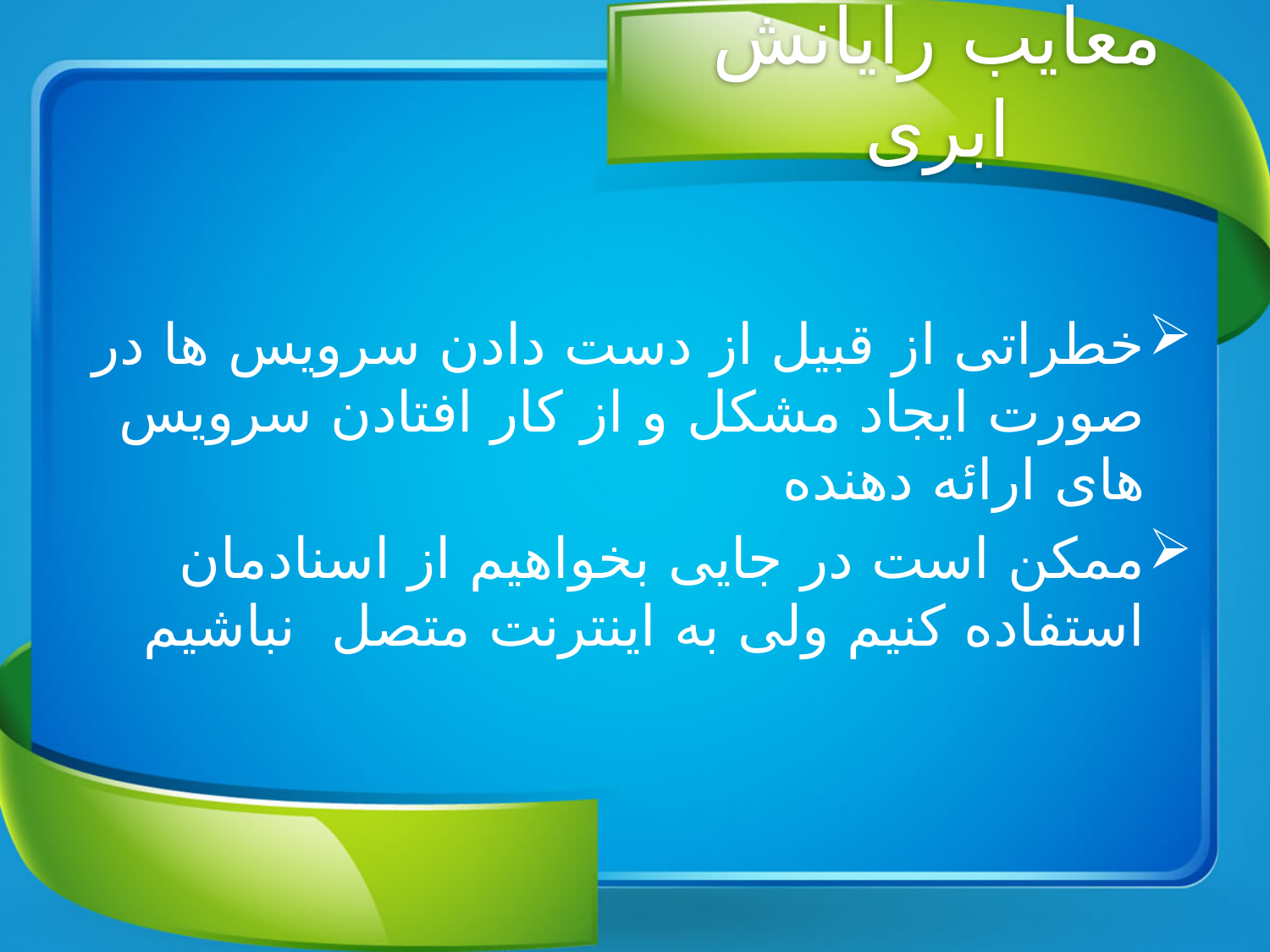

# معایب رایانش ابری

خطراتی از قبیل از دست دادن سرویس ها در صورت ایجاد مشکل و از کار افتادن سرویس های ارائه دهنده
ممکن است در جایی بخواهیم از اسنادمان استفاده کنیم ولی به اینترنت متصل  نباشیم